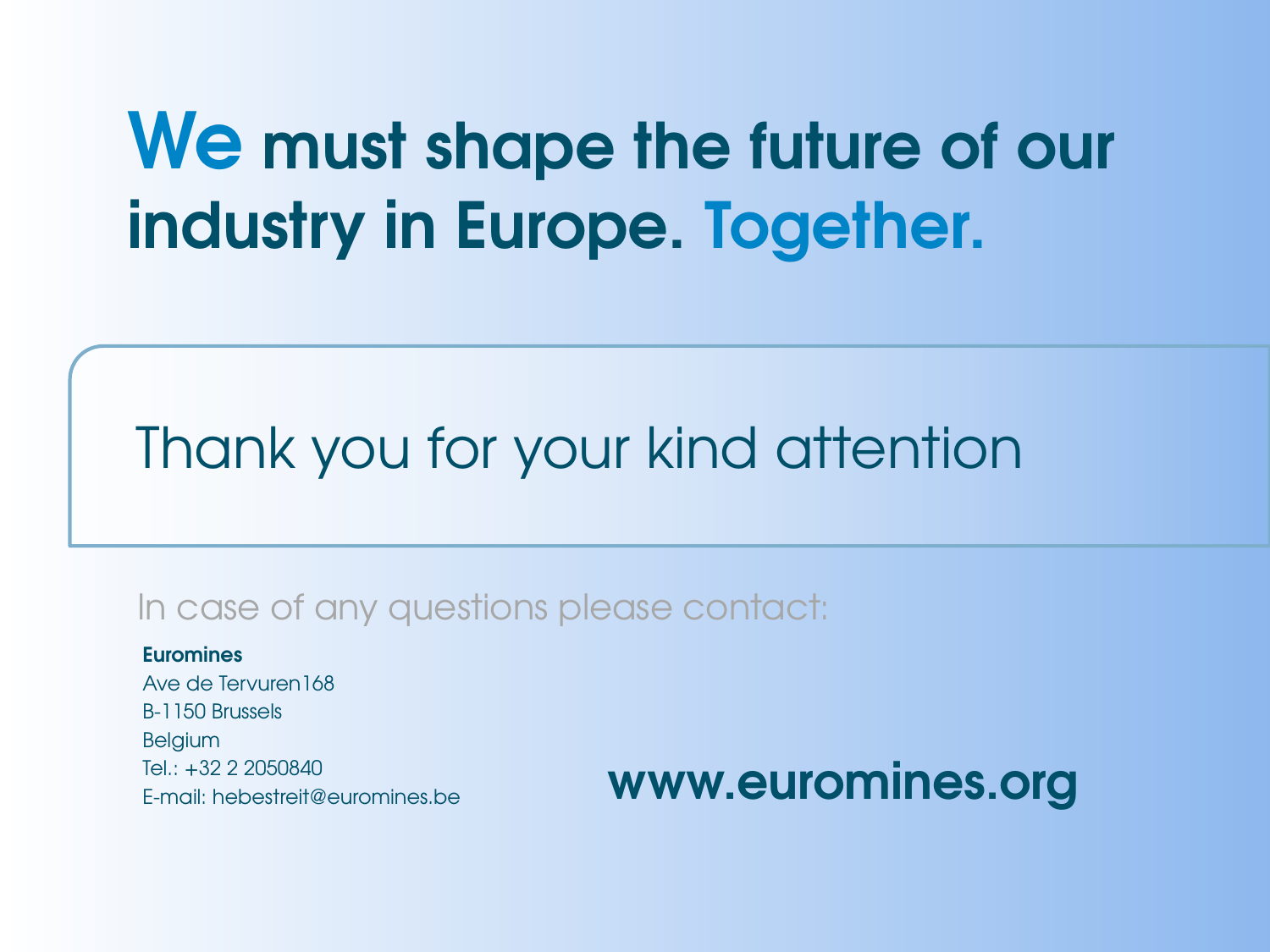

We must shape the future of our industry in Europe. Together.
Euromines
Ave de Tervuren168
B-1150 Brussels
Belgium
Tel.: +32 2 2050840
E-mail: hebestreit@euromines.be

www.euromines.org